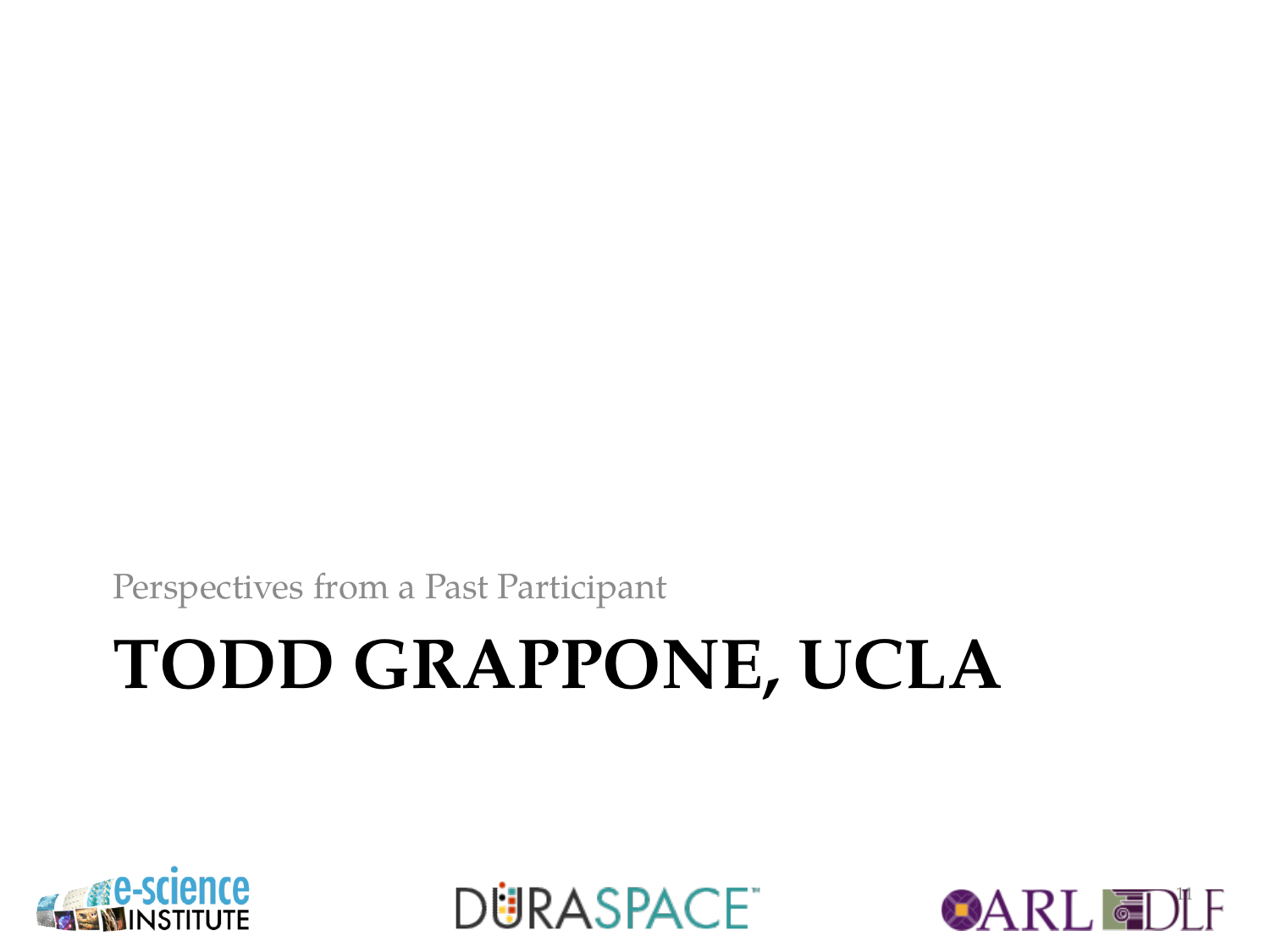

Perspectives from a Past Participant
# Todd Grappone, UCLA
11